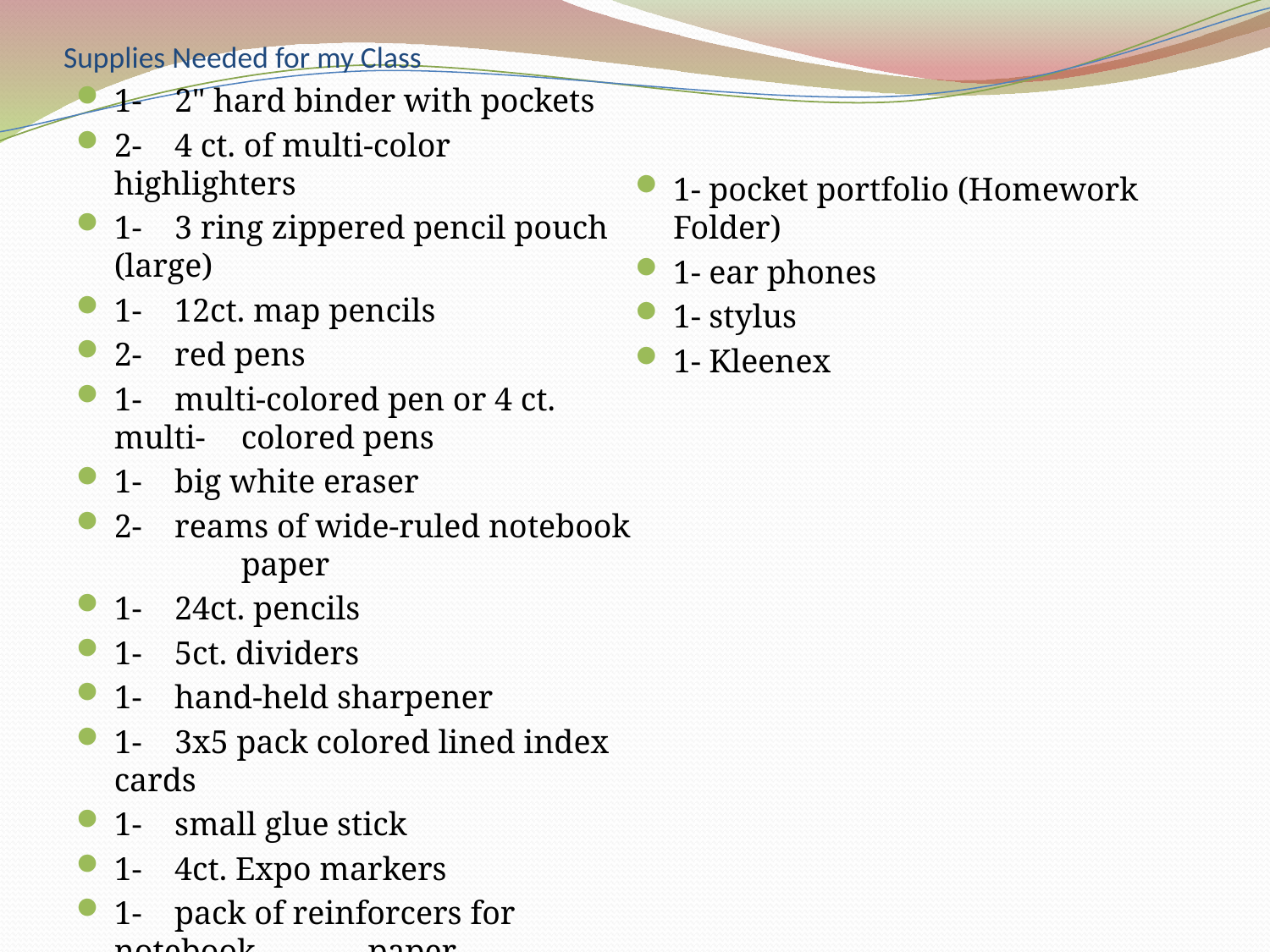

# Supplies Needed for my Class
1-    2" hard binder with pockets
2-    4 ct. of multi-color highlighters
1-    3 ring zippered pencil pouch 	(large)
1-    12ct. map pencils
2-    red pens
1-    multi-colored pen or 4 ct. multi-	colored pens
1-    big white eraser
2-    reams of wide-ruled notebook 	paper
1-    24ct. pencils
1-    5ct. dividers
1-    hand-held sharpener
1-    3x5 pack colored lined index 	cards
1-    small glue stick
1-    4ct. Expo markers
1-    pack of reinforcers for notebook 	paper

1- pocket portfolio (Homework Folder)
1- ear phones
1- stylus
1- Kleenex